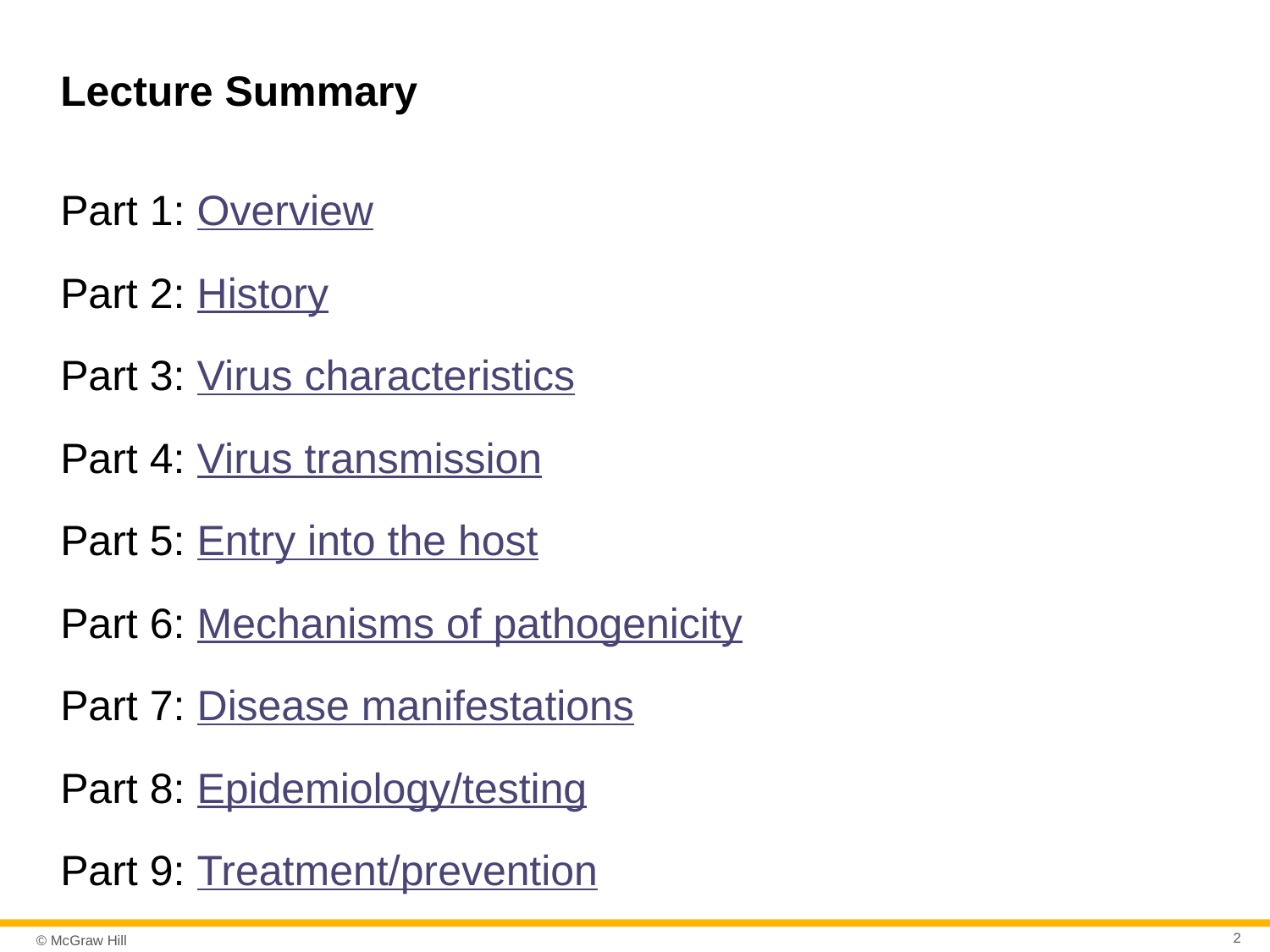

# Lecture Summary
Part 1: Overview
Part 2: History
Part 3: Virus characteristics
Part 4: Virus transmission
Part 5: Entry into the host
Part 6: Mechanisms of pathogenicity
Part 7: Disease manifestations
Part 8: Epidemiology/testing
Part 9: Treatment/prevention